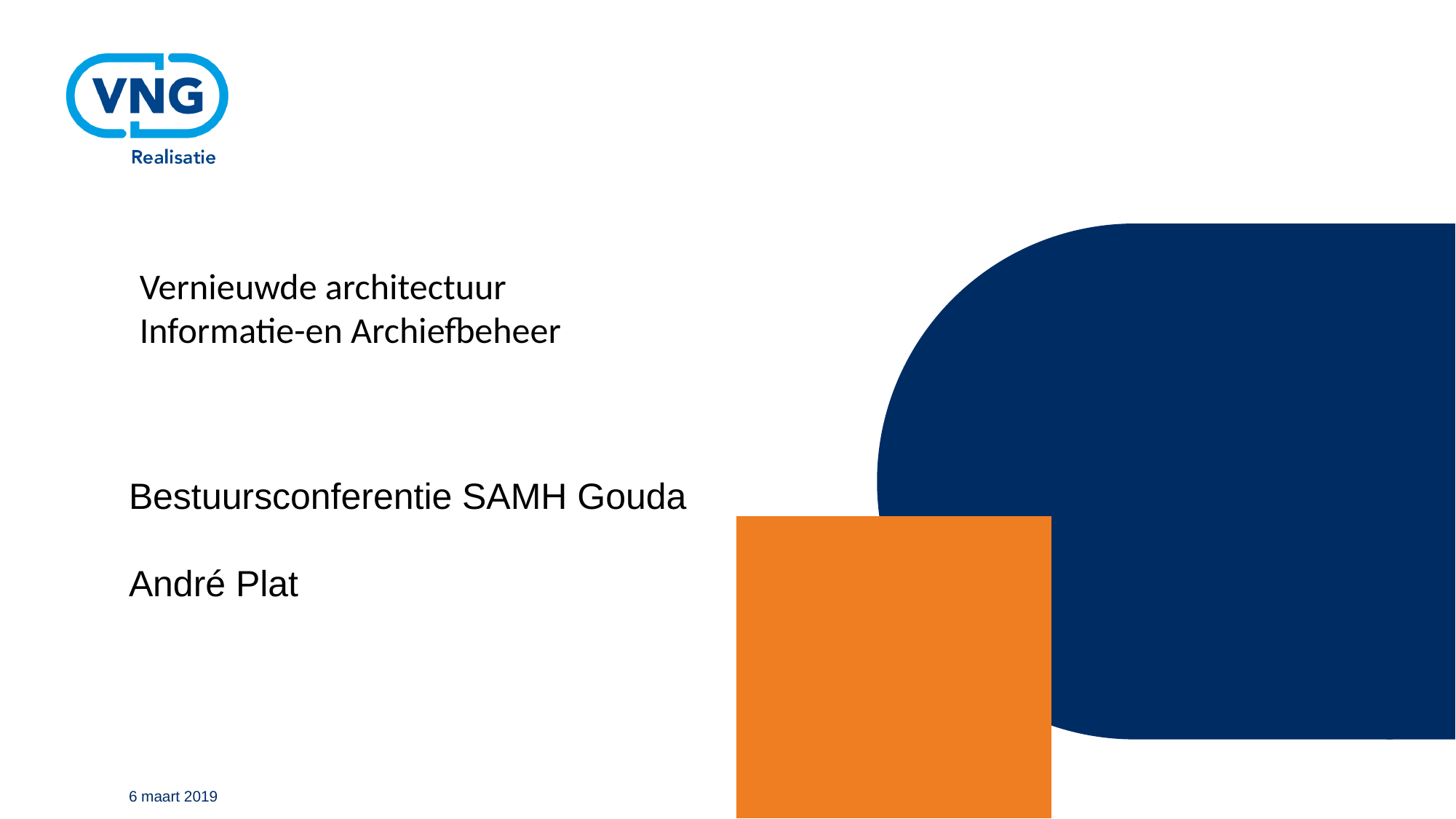

Vernieuwde architectuur
Informatie-en Archiefbeheer
Bestuursconferentie SAMH Gouda

André Plat
6 maart 2019